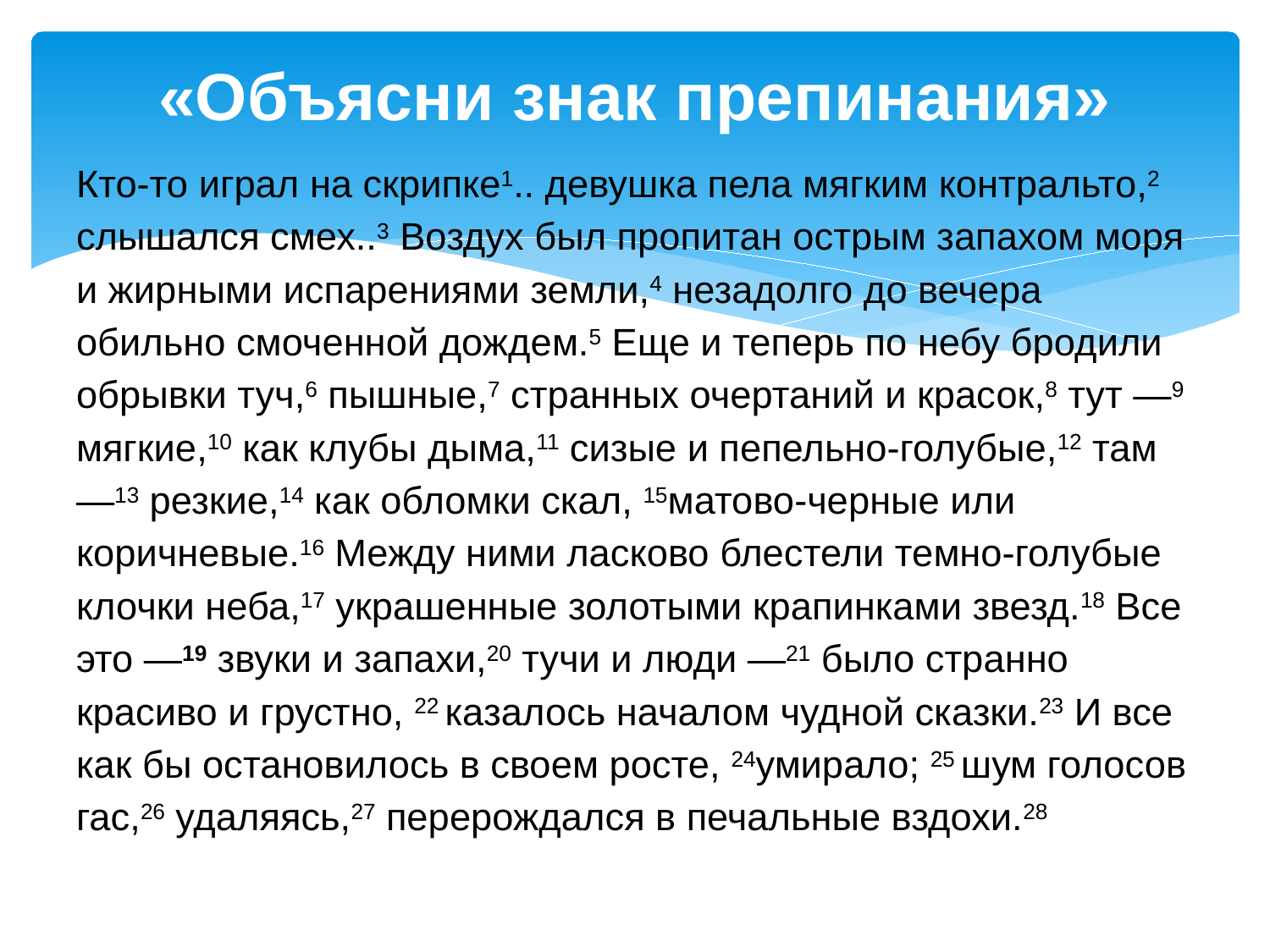

# «Объясни знак препинания»
Кто-то играл на скрипке1.. девушка пела мягким контральто,2 слышался смех..3 Воздух был пропитан острым запахом моря и жирными испарениями земли,4 незадолго до вечера обильно смоченной дождем.5 Еще и теперь по небу бродили обрывки туч,6 пышные,7 странных очертаний и красок,8 тут —9 мягкие,10 как клубы дыма,11 сизые и пепельно-голубые,12 там —13 резкие,14 как обломки скал, 15матово-черные или коричневые.16 Между ними ласково блестели темно-голубые клочки неба,17 украшенные золотыми крапинками звезд.18 Все это —19 звуки и запахи,20 тучи и люди —21 было странно красиво и грустно, 22 казалось началом чудной сказки.23 И все как бы остановилось в своем росте, 24умирало; 25 шум голосов гас,26 удаляясь,27 перерождался в печальные вздохи.28